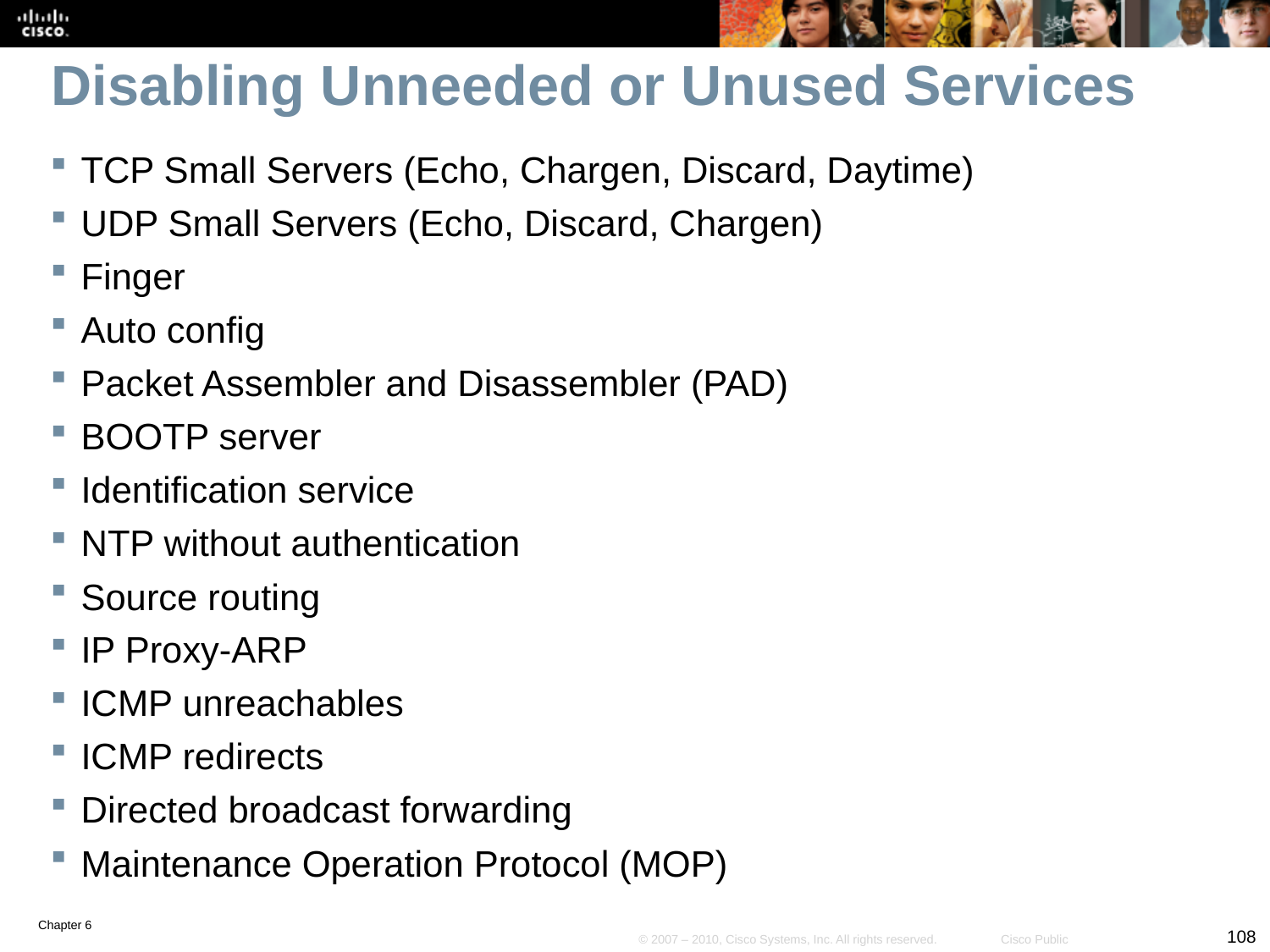

# Disabling Unneeded or Unused Services
TCP Small Servers (Echo, Chargen, Discard, Daytime)
UDP Small Servers (Echo, Discard, Chargen)
Finger
Auto config
Packet Assembler and Disassembler (PAD)
BOOTP server
Identification service
NTP without authentication
Source routing
IP Proxy-ARP
ICMP unreachables
ICMP redirects
Directed broadcast forwarding
Maintenance Operation Protocol (MOP)